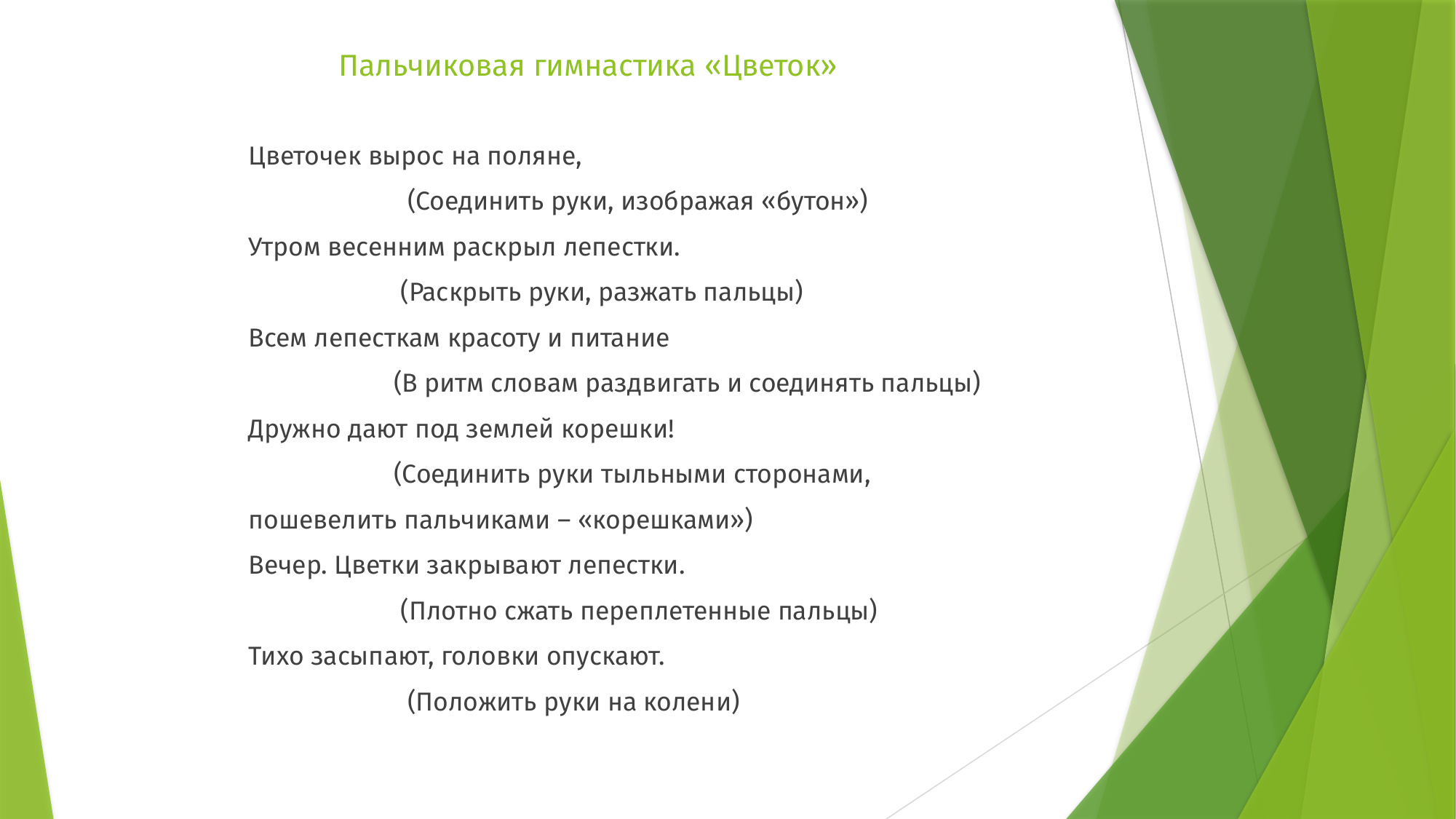

# Пальчиковая гимнастика «Цветок»
Цветочек вырос на поляне,
                       (Соединить руки, изображая «бутон»)
Утром весенним раскрыл лепестки.
                      (Раскрыть руки, разжать пальцы)
Всем лепесткам красоту и питание
                     (В ритм словам раздвигать и соединять пальцы)
Дружно дают под землей корешки!
                     (Соединить руки тыльными сторонами,
пошевелить пальчиками – «корешками»)
Вечер. Цветки закрывают лепестки.
                      (Плотно сжать переплетенные пальцы)
Тихо засыпают, головки опускают.
                       (Положить руки на колени)